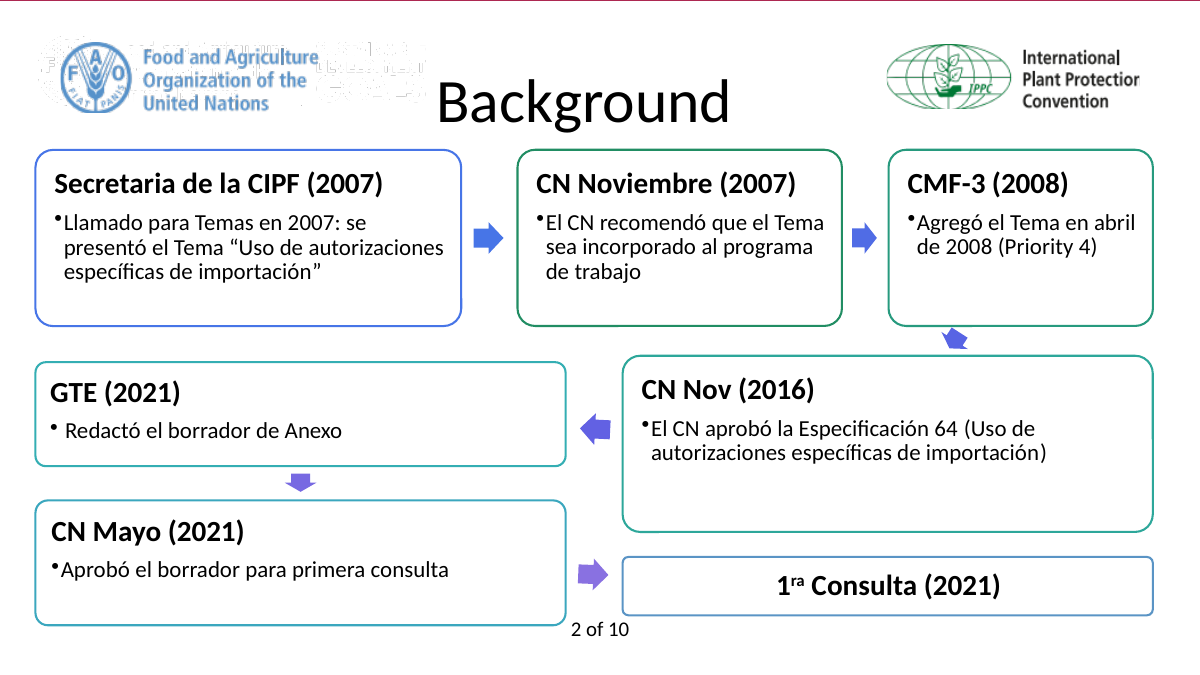

Background
Secretaria de la CIPF (2007)
Llamado para Temas en 2007: se presentó el Tema “Uso de autorizaciones específicas de importación”

CN Noviembre (2007)
El CN recomendó que el Tema sea incorporado al programa de trabajo

CMF-3 (2008)
Agregó el Tema en abril de 2008 (Priority 4)

CN Nov (2016)
El CN aprobó la Especificación 64 (Uso de autorizaciones específicas de importación)

GTE (2021)
 Redactó el borrador de Anexo

CN Mayo (2021)
Aprobó el borrador para primera consulta

1ra Consulta (2021)
2 of 10